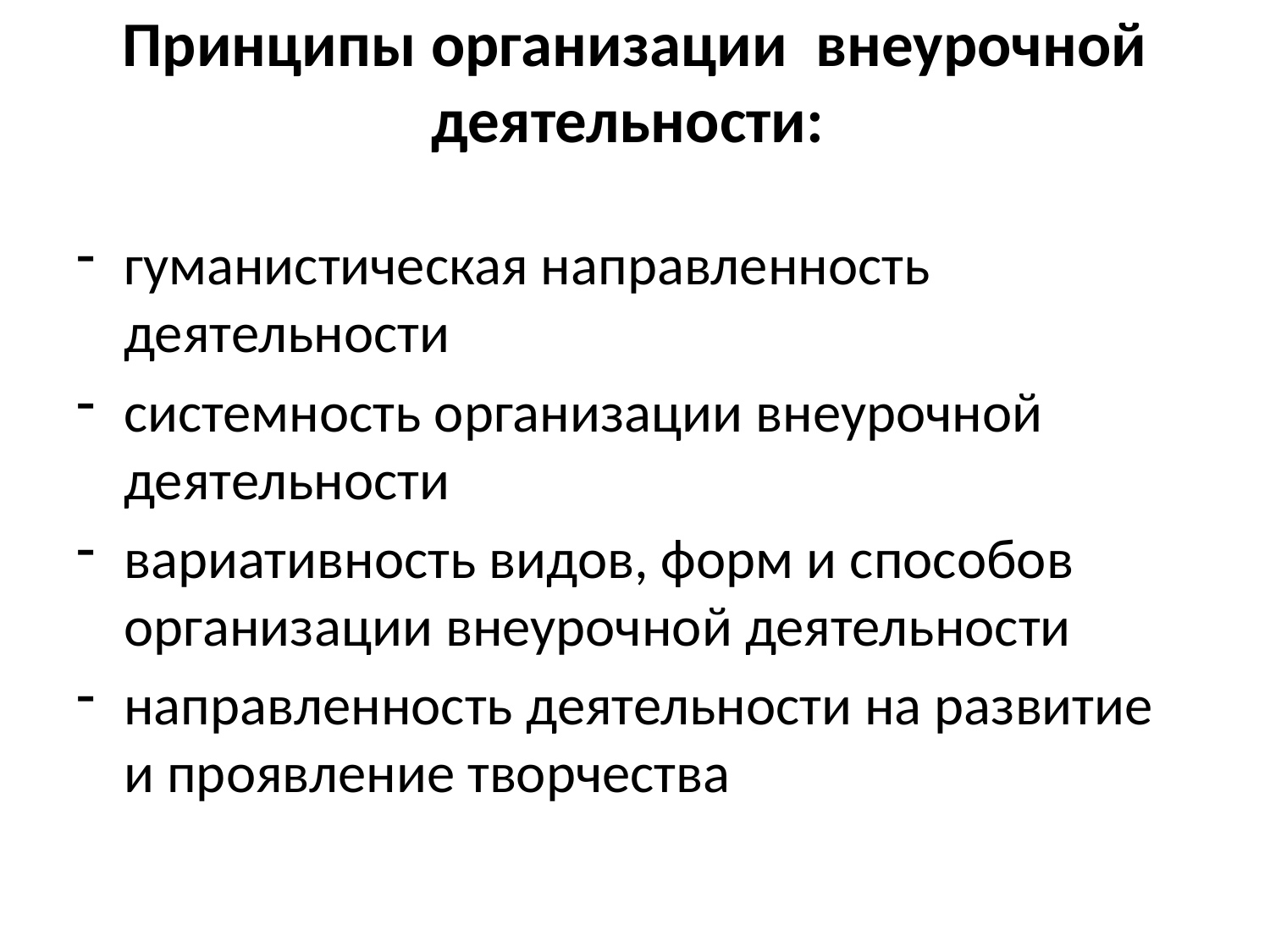

# Принципы организации  внеурочной деятельности:
гуманистическая направленность деятельности
системность организации внеурочной деятельности
вариативность видов, форм и способов организации внеурочной деятельности
направленность деятельности на развитие и проявление творчества